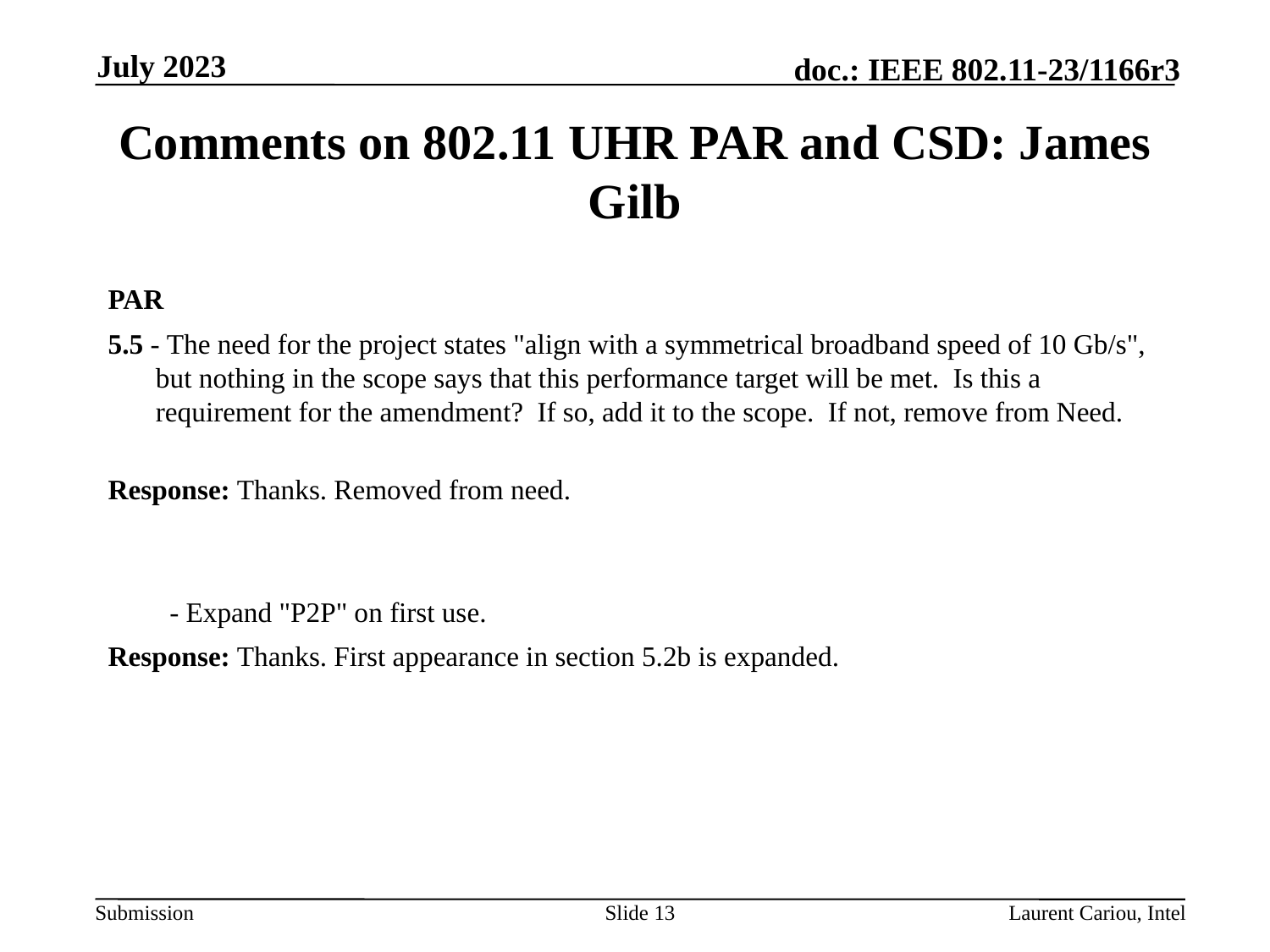

July 2023
# Comments on 802.11 UHR PAR and CSD: James Gilb
PAR
5.5 - The need for the project states "align with a symmetrical broadband speed of 10 Gb/s", but nothing in the scope says that this performance target will be met.  Is this a requirement for the amendment?  If so, add it to the scope.  If not, remove from Need.
Response: Thanks. Removed from need.

  - Expand "P2P" on first use.
Response: Thanks. First appearance in section 5.2b is expanded.

Slide 13
Laurent Cariou, Intel